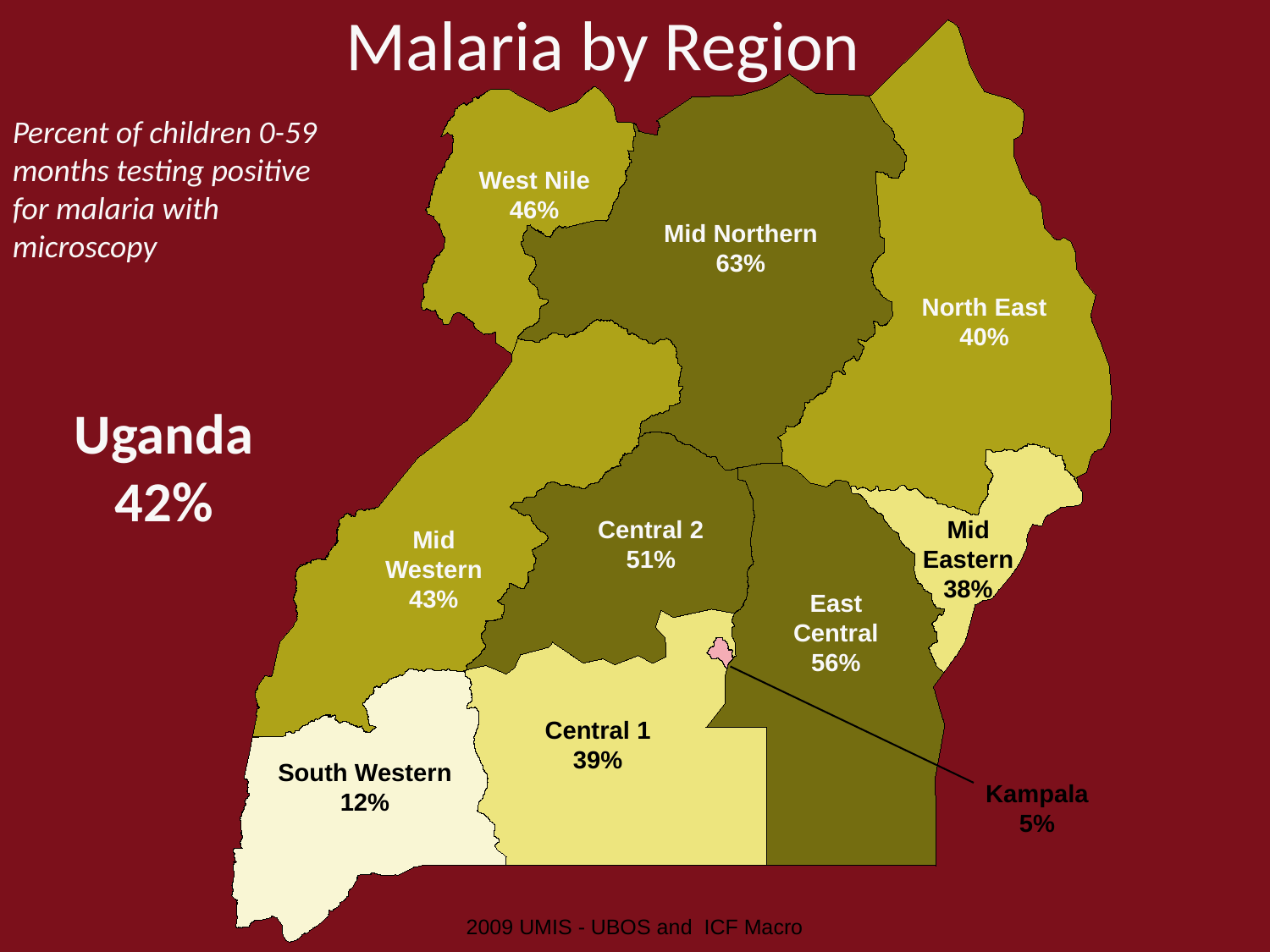

# Malaria by Region

Percent of children 0-59 months testing positive for malaria with microscopy
West Nile
46%
Mid Northern
63%
North East
40%
Uganda
42%
Central 2
51%
Mid Eastern
38%
Mid Western
43%
East Central
56%
Central 1
39%
South Western
12%
Kampala
5%
2009 UMIS - UBOS and  ICF Macro